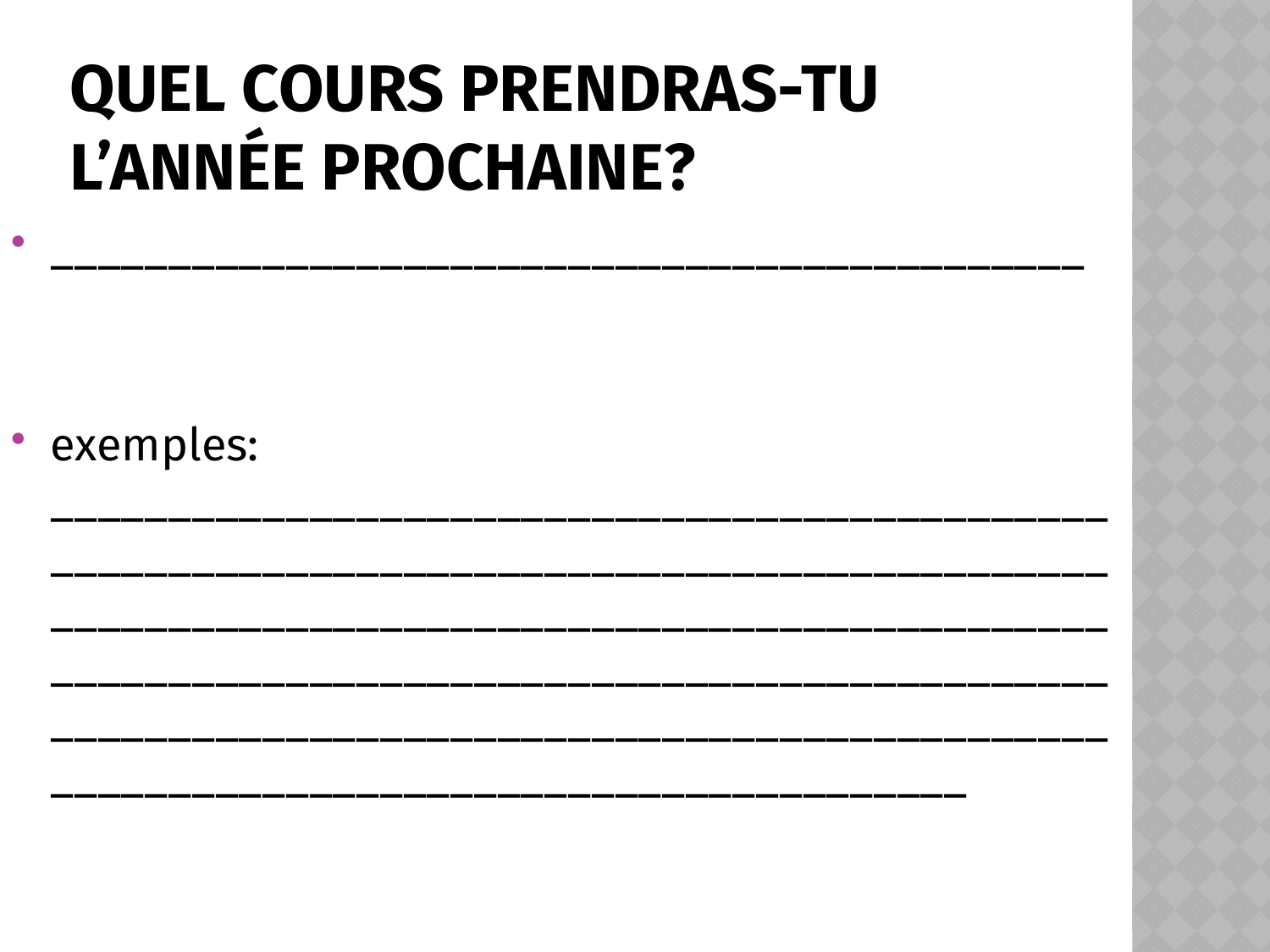

# Quel cours prendras-tu l’année prochaine?
____________________________________________

exemples:
________________________________________________________________________________________________________________________________________________________________________________________________________________________________________________________________________